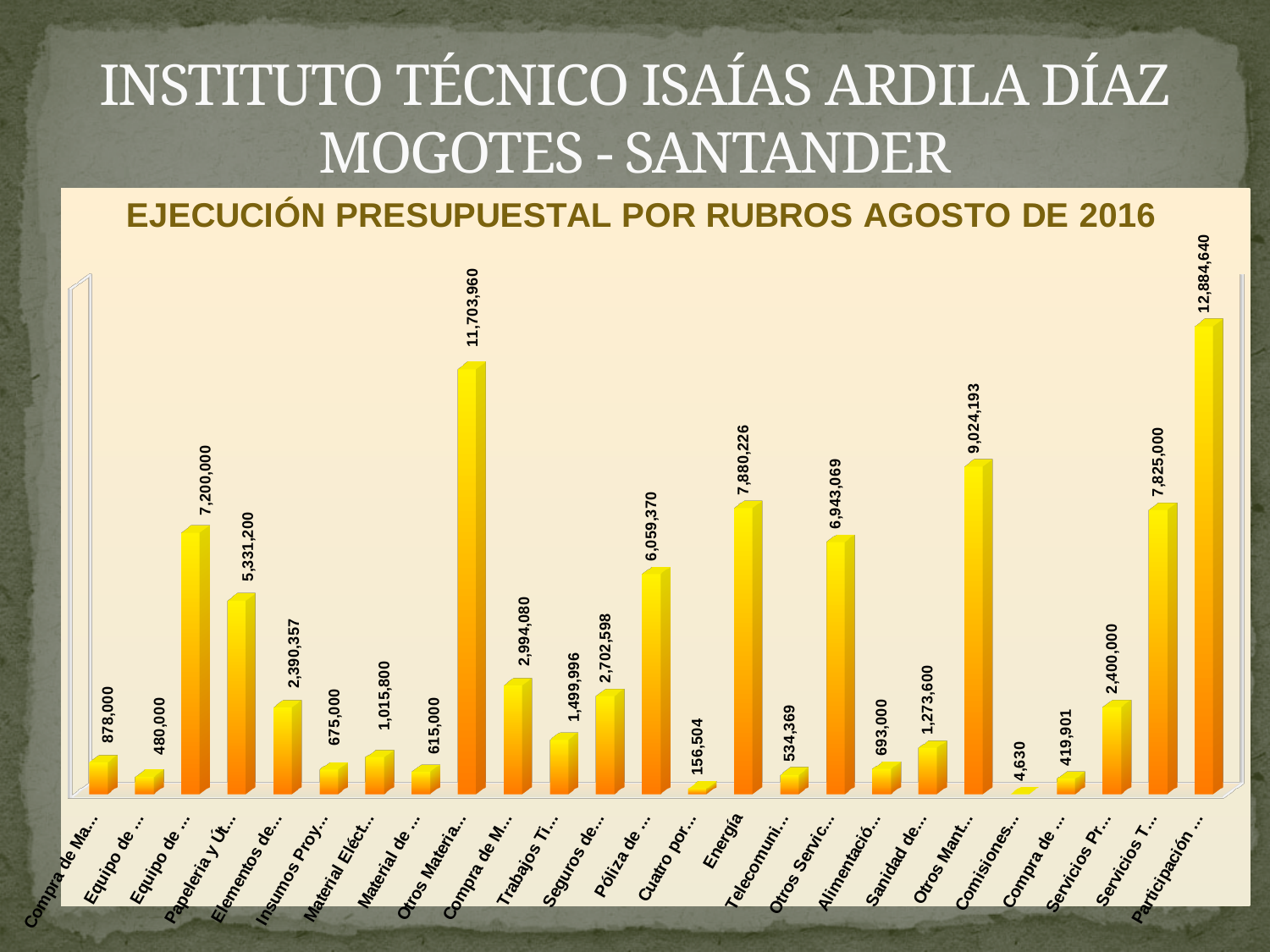

# INSTITUTO TÉCNICO ISAÍAS ARDILA DÍAZ MOGOTES - SANTANDER

[unsupported chart]